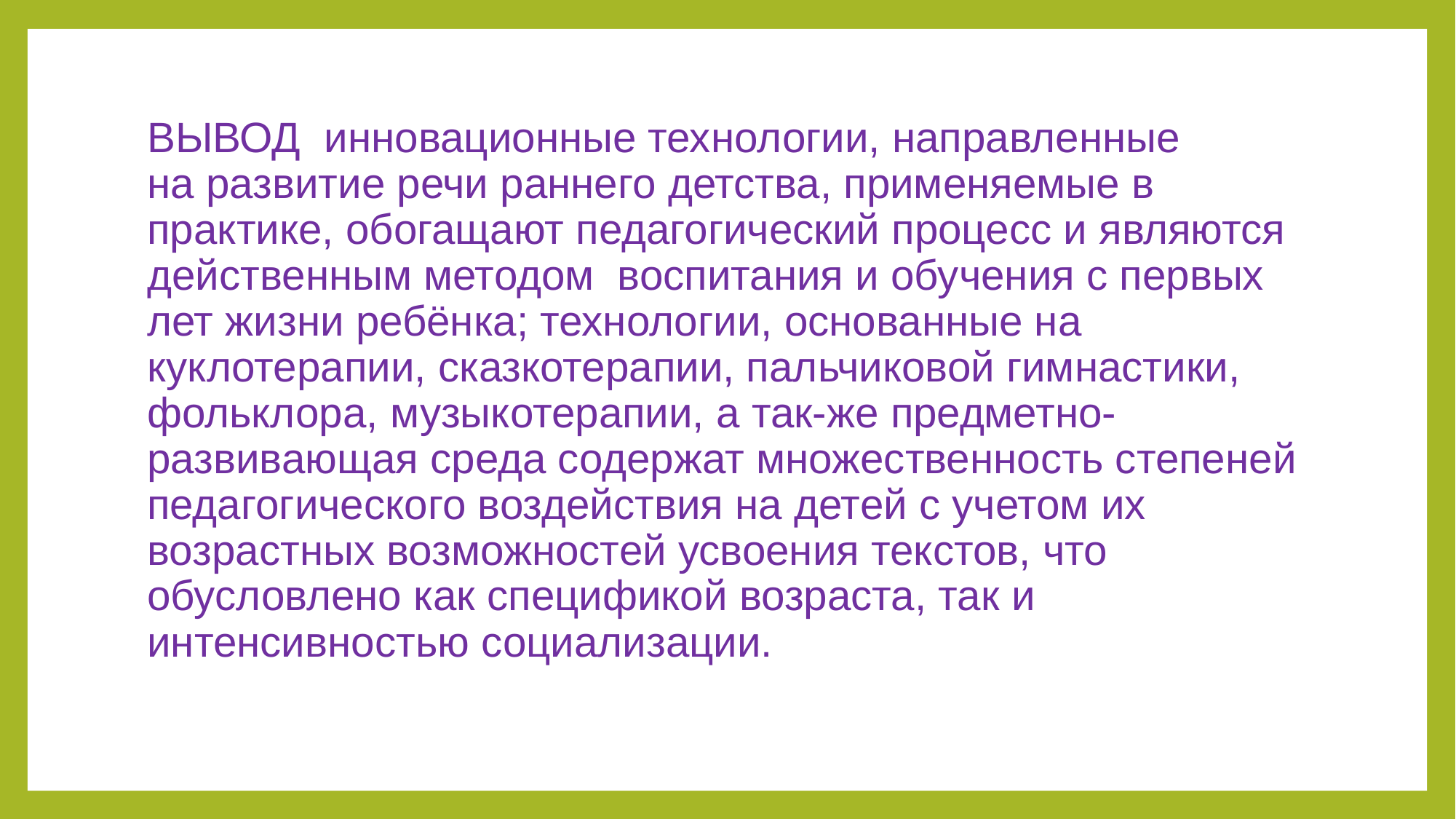

# ВЫВОД  инновационные технологии, направленные на развитие речи раннего детства, применяемые в практике, обогащают педагогический процесс и являются действенным методом  воспитания и обучения с первых лет жизни ребёнка; технологии, основанные на куклотерапии, сказкотерапии, пальчиковой гимнастики, фольклора, музыкотерапии, а так-же предметно-развивающая среда содержат множественность степеней педагогического воздействия на детей с учетом их возрастных возможностей усвоения текстов, что обусловлено как спецификой возраста, так и интенсивностью социализации.